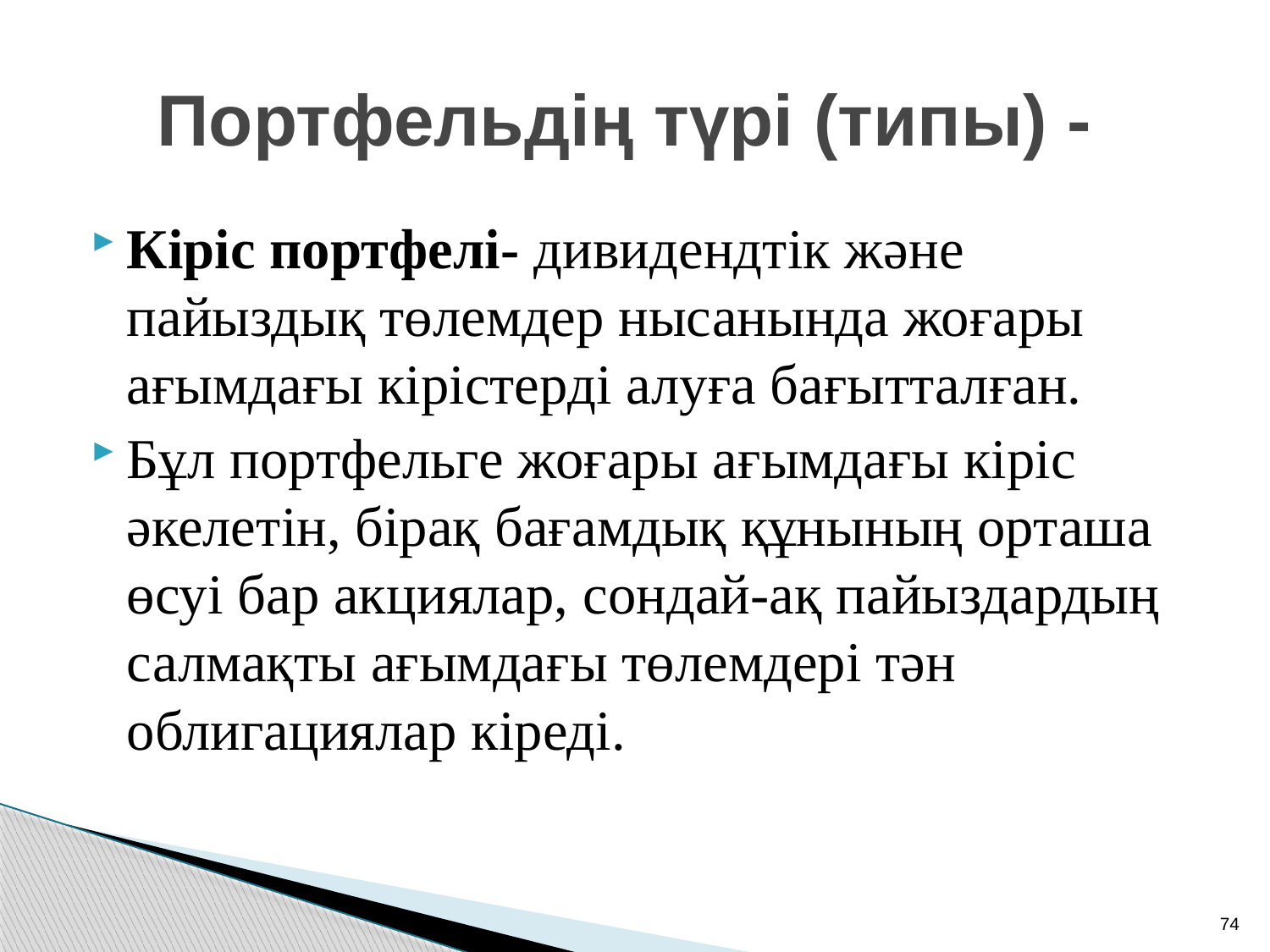

# Портфельдің түрі (типы) -
Кіріс портфелі- дивидендтік және пайыздық төлемдер нысанында жоғары ағымдағы кірістерді алуға бағытталған.
Бұл портфельге жоғары ағымдағы кіріс әкелетін, бірақ бағамдық құнының орташа өсуі бар акциялар, сондай-ақ пайыздардың салмақты ағымдағы төлемдері тән облигациялар кіреді.

74